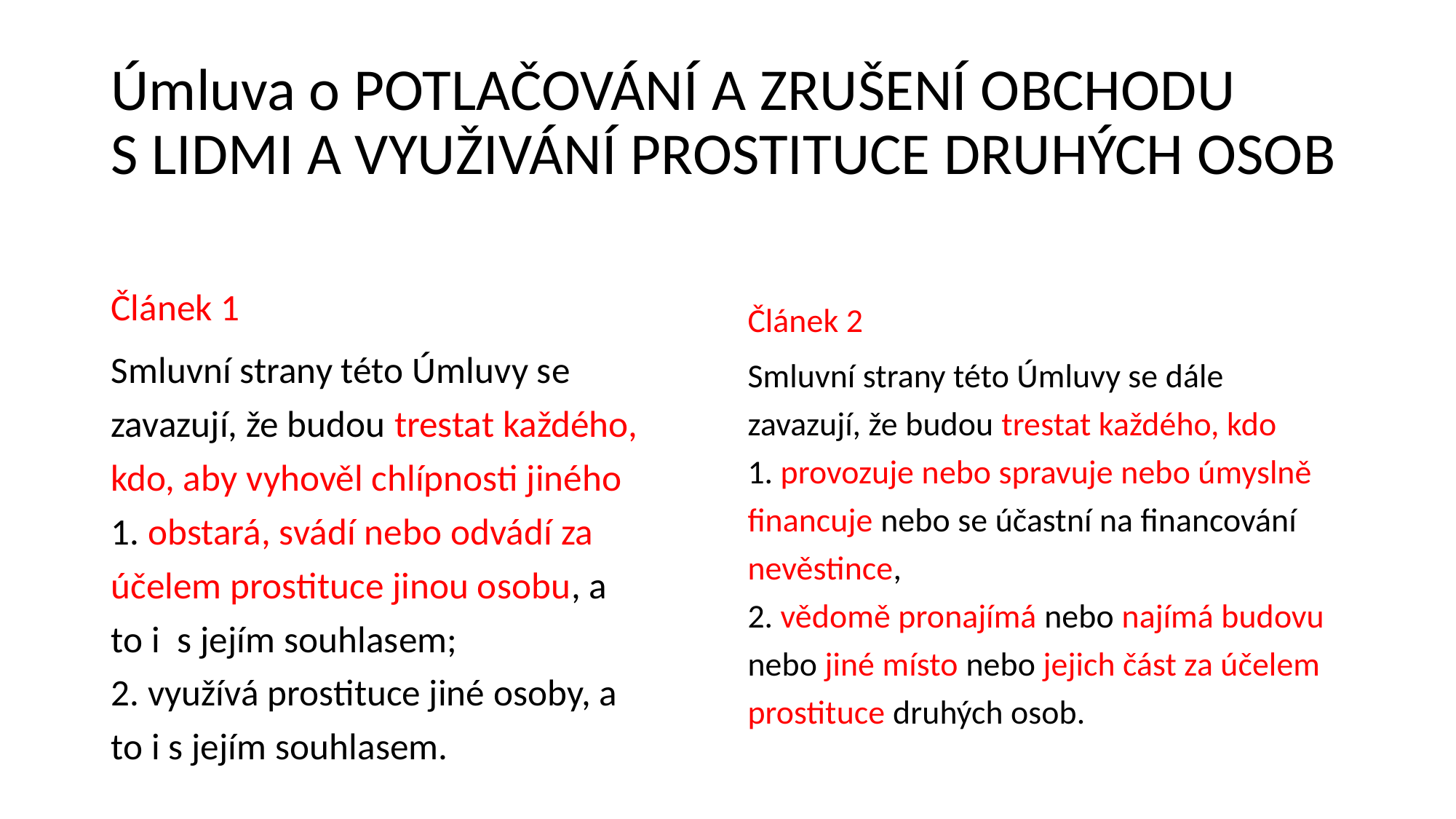

# Úmluva o POTLAČOVÁNÍ A ZRUŠENÍ OBCHODU S LIDMI A VYUŽIVÁNÍ PROSTITUCE DRUHÝCH OSOB
Článek 1
Smluvní strany této Úmluvy se zavazují, že budou trestat každého, kdo, aby vyhověl chlípnosti jiného
1. obstará, svádí nebo odvádí za účelem prostituce jinou osobu, a to i  s jejím souhlasem;
2. využívá prostituce jiné osoby, a to i s jejím souhlasem.

Článek 2
Smluvní strany této Úmluvy se dále zavazují, že budou trestat každého, kdo
1. provozuje nebo spravuje nebo úmyslně financuje nebo se účastní na financování nevěstince,
2. vědomě pronajímá nebo najímá budovu nebo jiné místo nebo jejich část za účelem prostituce druhých osob.